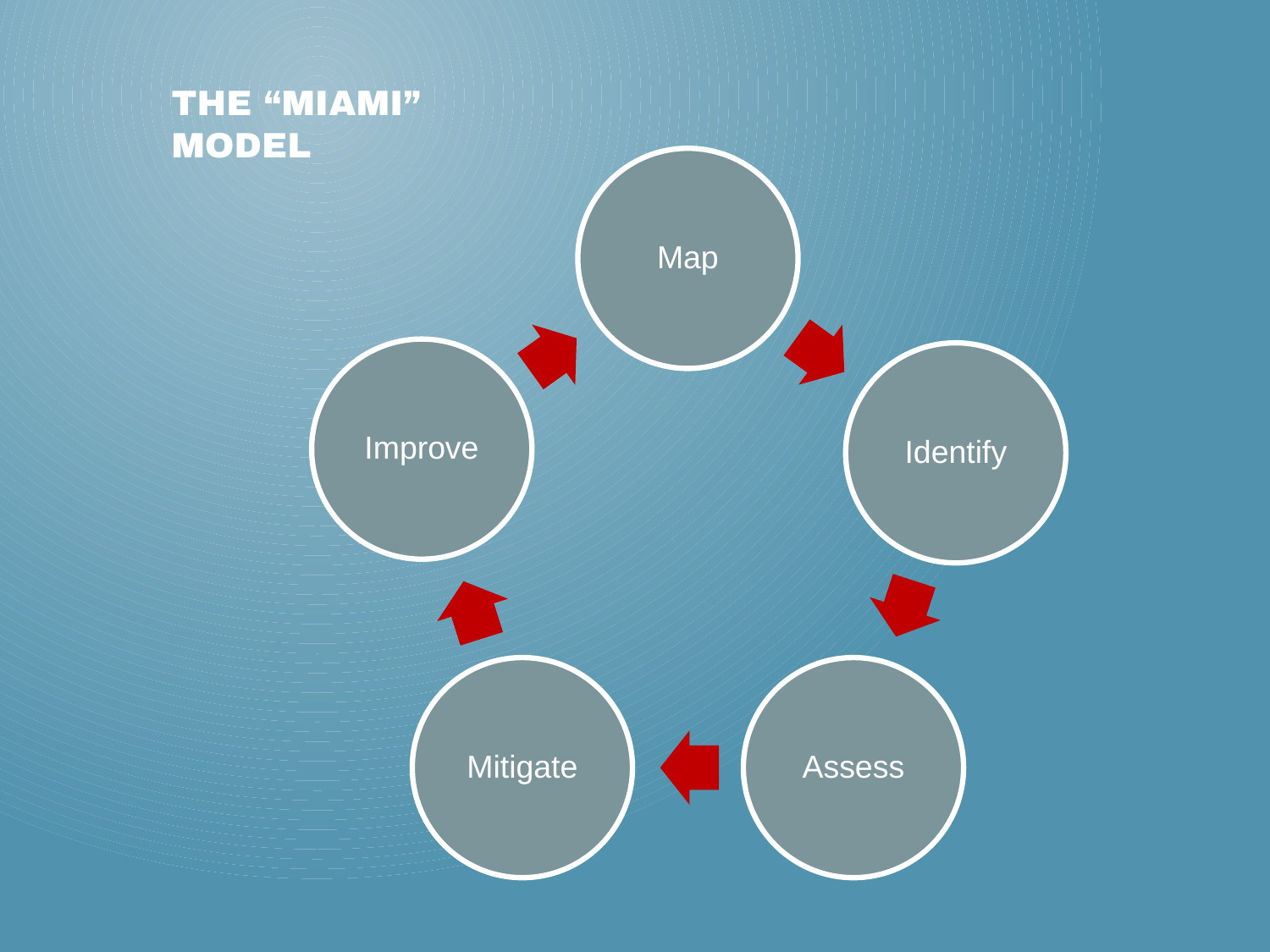

# The “miami” model
Map

Identify

Assess

Mitigate

Improve